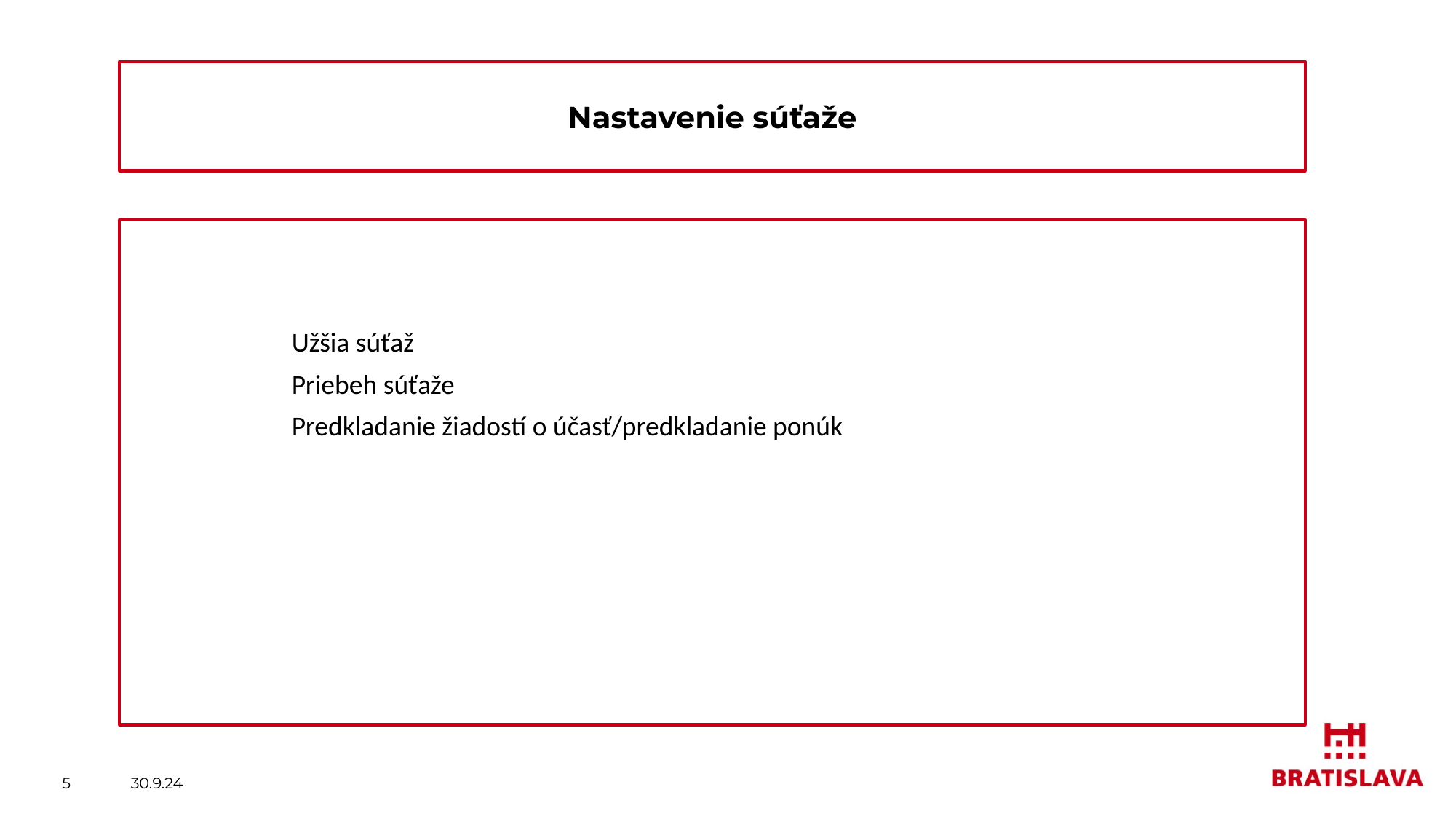

Nastavenie súťaže

	Užšia súťaž
	Priebeh súťaže
	Predkladanie žiadostí o účasť/predkladanie ponúk

5
30.9.24